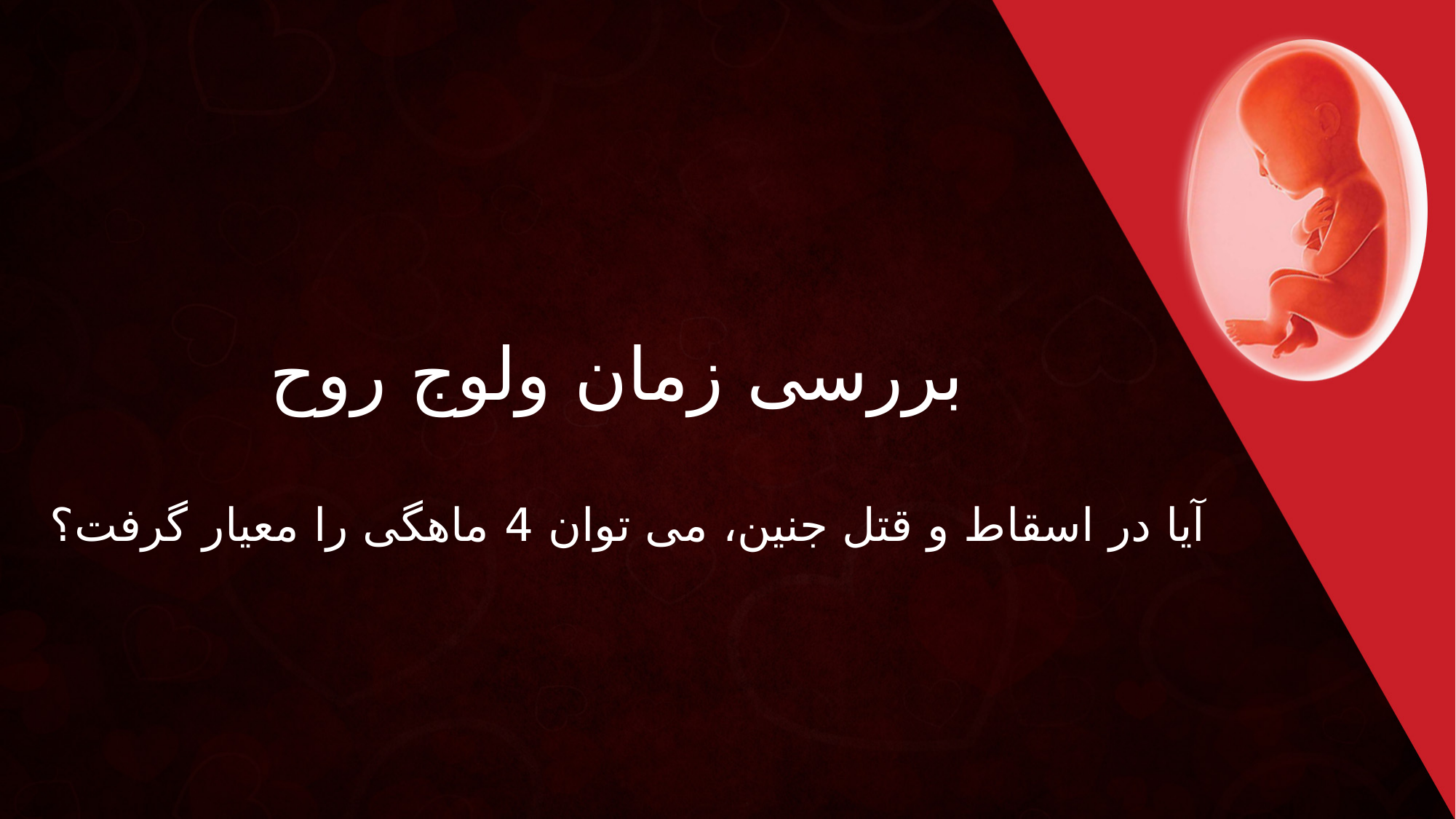

# بررسی زمان ولوج روح
آیا در اسقاط و قتل جنین، می توان 4 ماهگی را معیار گرفت؟